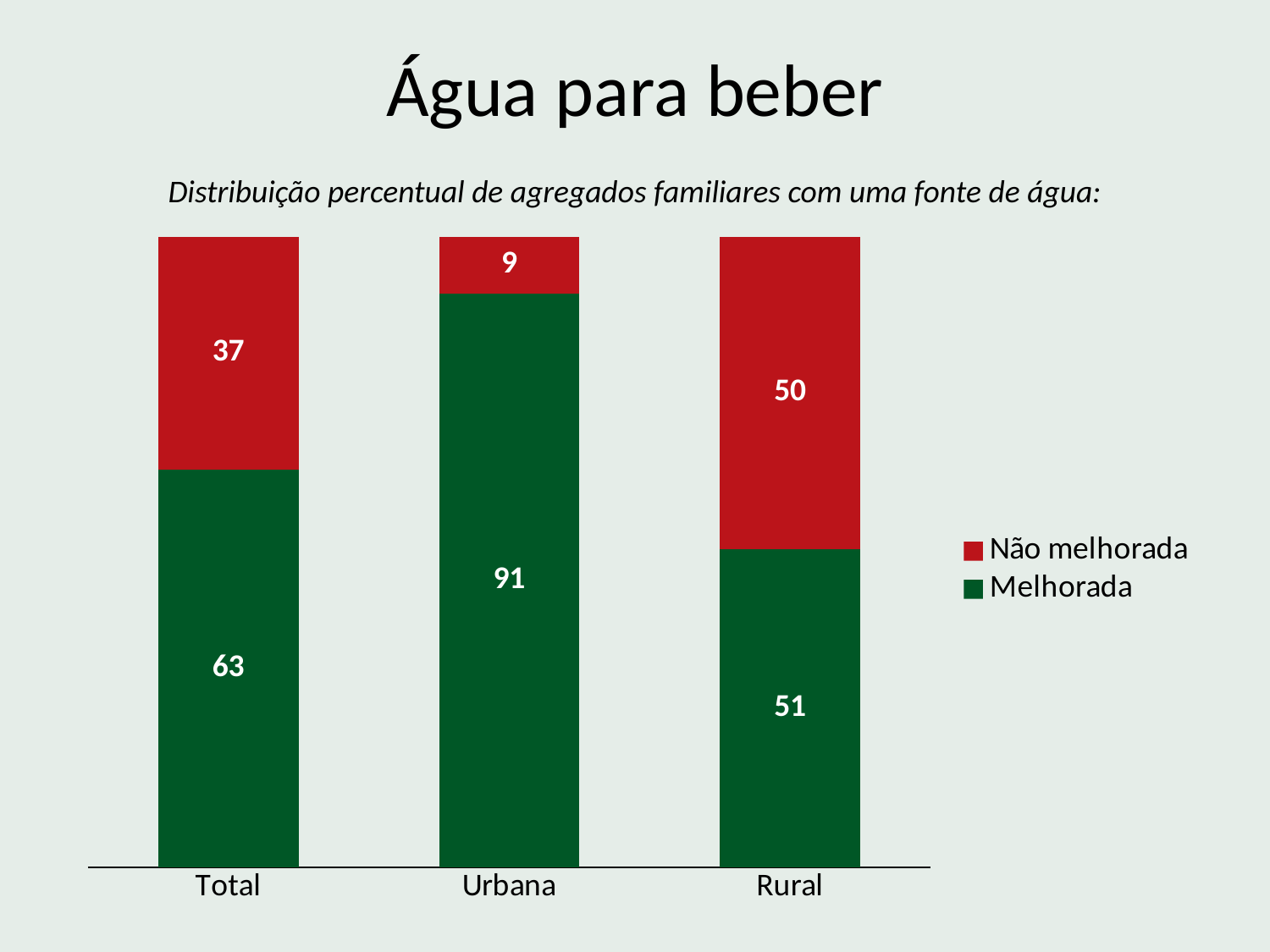

# Água para beber
Distribuição percentual de agregados familiares com uma fonte de água:

### Chart

| Category | Melhorada | Não melhorada |
|---|---|---|
| Total | 63.0 | 37.0 |
| Urbana | 91.0 | 9.0 |
| Rural | 51.0 | 50.0 |